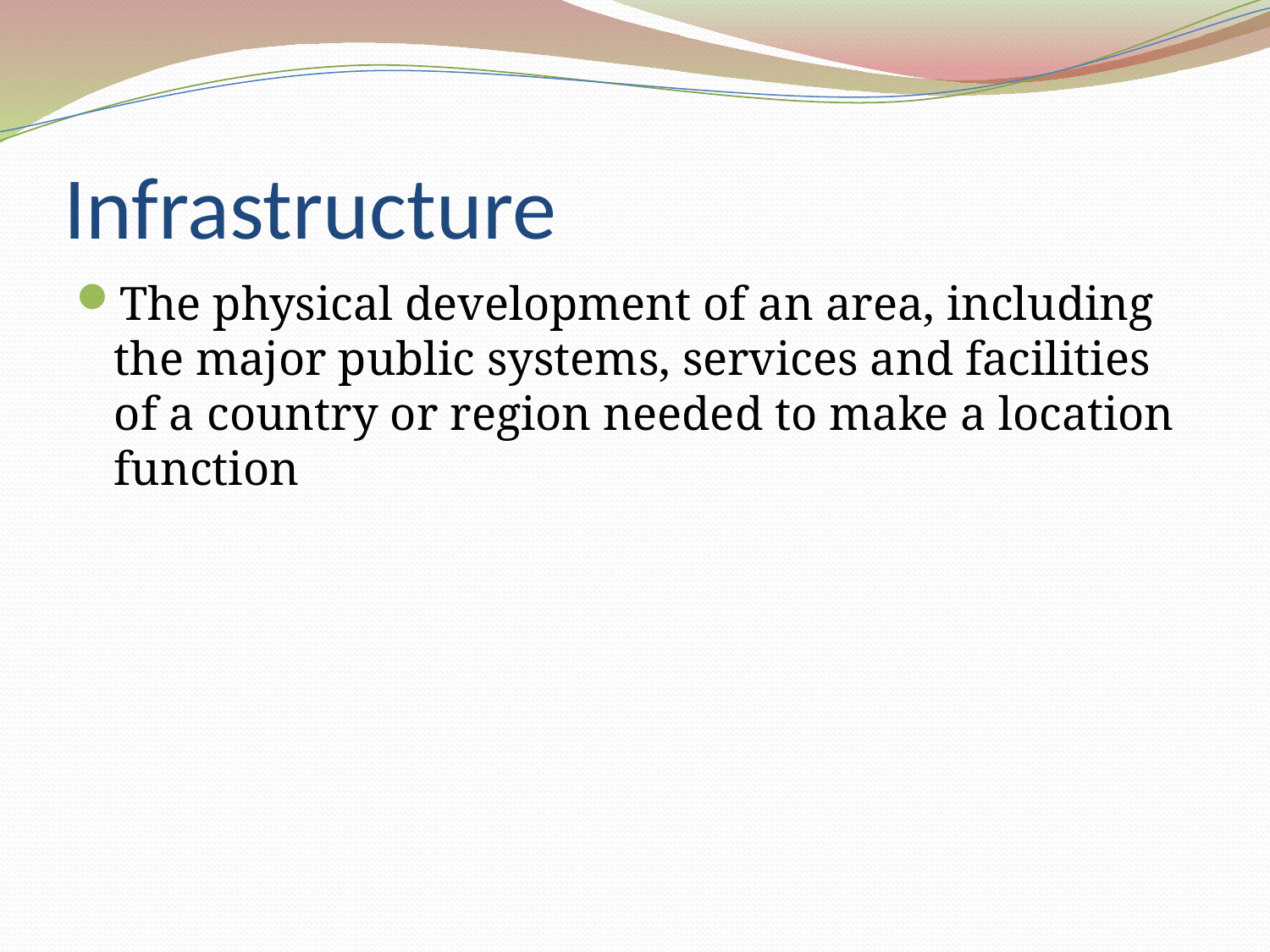

# Infrastructure
The physical development of an area, including the major public systems, services and facilities of a country or region needed to make a location function